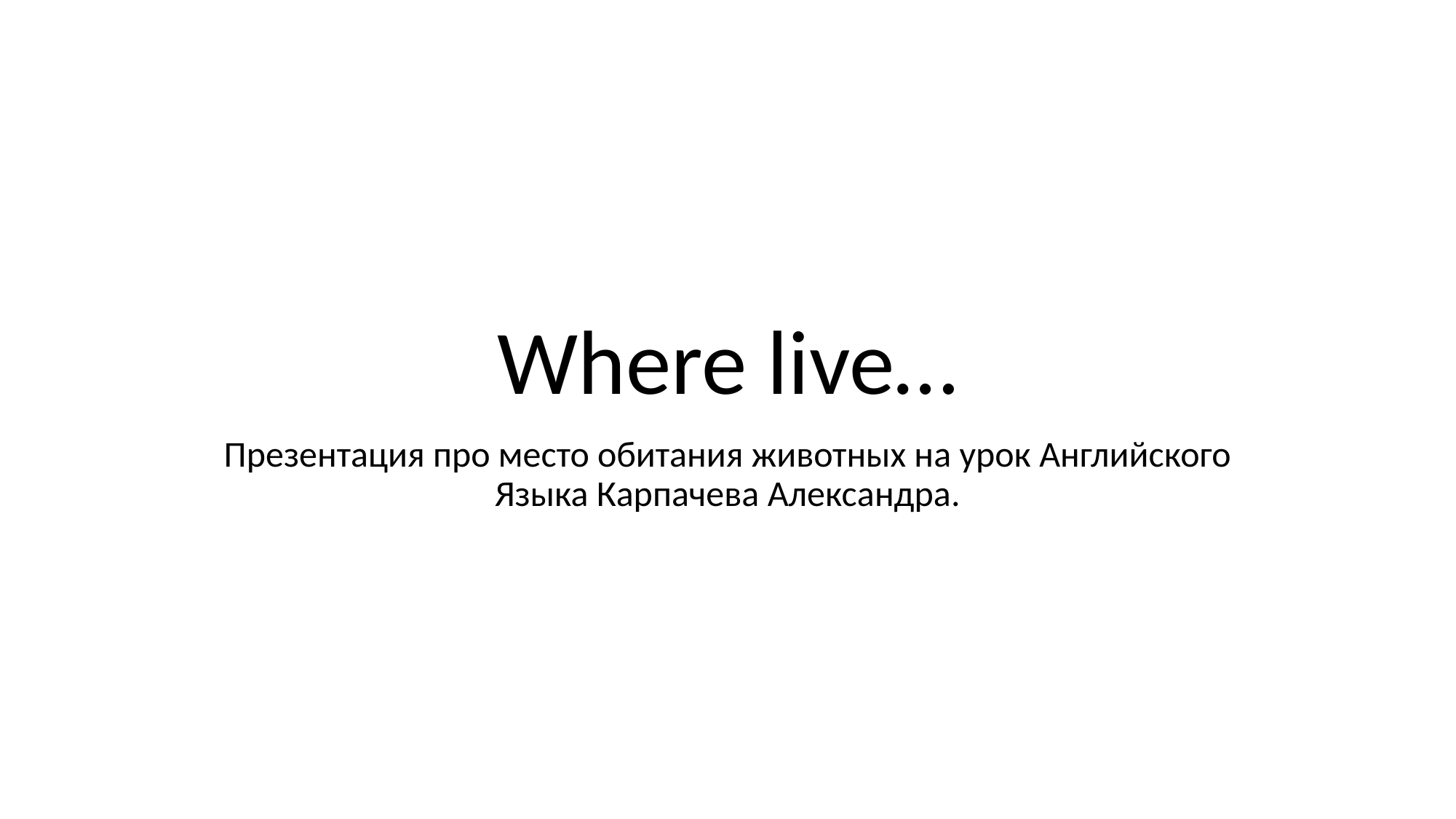

# Where live…
Презентация про место обитания животных на урок Английского Языка Карпачева Александра.